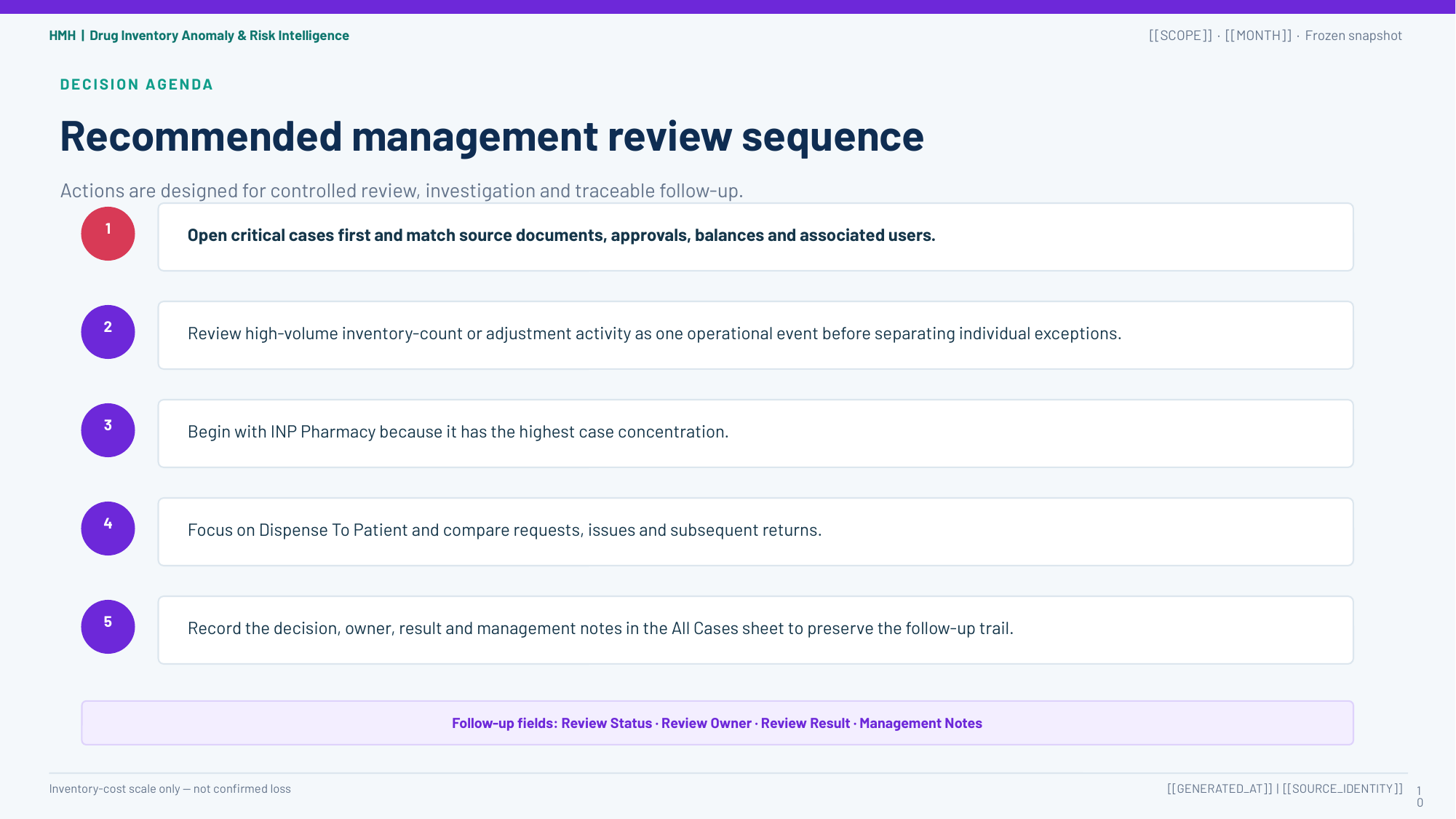

DECISION AGENDA
Recommended management review sequence
Actions are designed for controlled review, investigation and traceable follow-up.

1
Open critical cases first and match source documents, approvals, balances and associated users.

2
Review high-volume inventory-count or adjustment activity as one operational event before separating individual exceptions.

3
Begin with INP Pharmacy because it has the highest case concentration.

4
Focus on Dispense To Patient and compare requests, issues and subsequent returns.

5
Record the decision, owner, result and management notes in the All Cases sheet to preserve the follow-up trail.

Follow-up fields: Review Status · Review Owner · Review Result · Management Notes
10